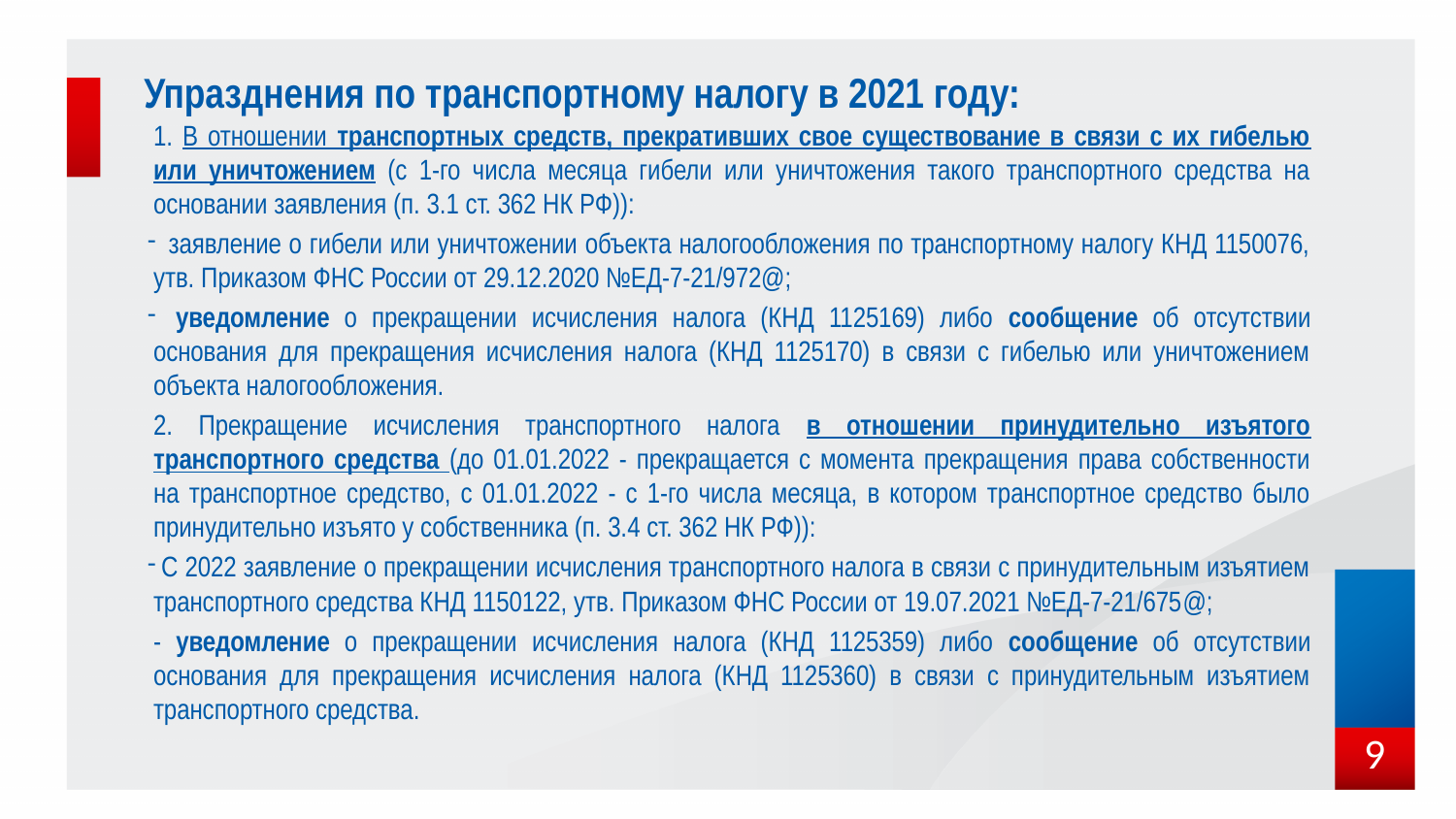

# Упразднения по транспортному налогу в 2021 году:
1. В отношении транспортных средств, прекративших свое существование в связи с их гибелью или уничтожением (с 1-го числа месяца гибели или уничтожения такого транспортного средства на основании заявления (п. 3.1 ст. 362 НК РФ)):
 заявление о гибели или уничтожении объекта налогообложения по транспортному налогу КНД 1150076, утв. Приказом ФНС России от 29.12.2020 №ЕД-7-21/972@;
 уведомление о прекращении исчисления налога (КНД 1125169) либо сообщение об отсутствии основания для прекращения исчисления налога (КНД 1125170) в связи с гибелью или уничтожением объекта налогообложения.
2. Прекращение исчисления транспортного налога в отношении принудительно изъятого транспортного средства (до 01.01.2022 - прекращается с момента прекращения права собственности на транспортное средство, с 01.01.2022 - с 1-го числа месяца, в котором транспортное средство было принудительно изъято у собственника (п. 3.4 ст. 362 НК РФ)):
С 2022 заявление о прекращении исчисления транспортного налога в связи с принудительным изъятием транспортного средства КНД 1150122, утв. Приказом ФНС России от 19.07.2021 №ЕД-7-21/675@;
- уведомление о прекращении исчисления налога (КНД 1125359) либо сообщение об отсутствии основания для прекращения исчисления налога (КНД 1125360) в связи с принудительным изъятием транспортного средства.

9